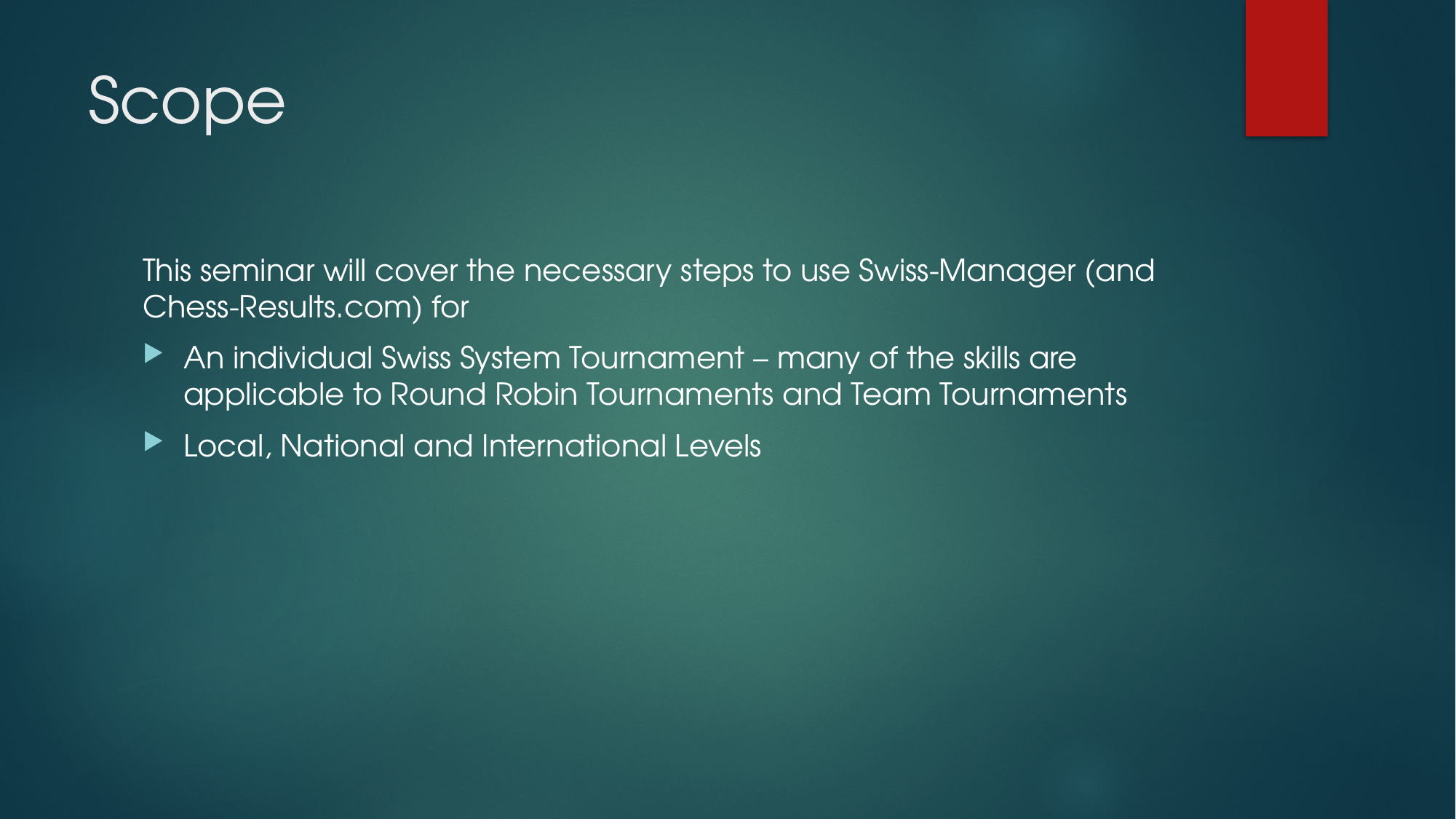

# Scope
This seminar will cover the necessary steps to use Swiss-Manager (and Chess-Results.com) for
An individual Swiss System Tournament – many of the skills are applicable to Round Robin Tournaments and Team Tournaments
Local, National and International Levels